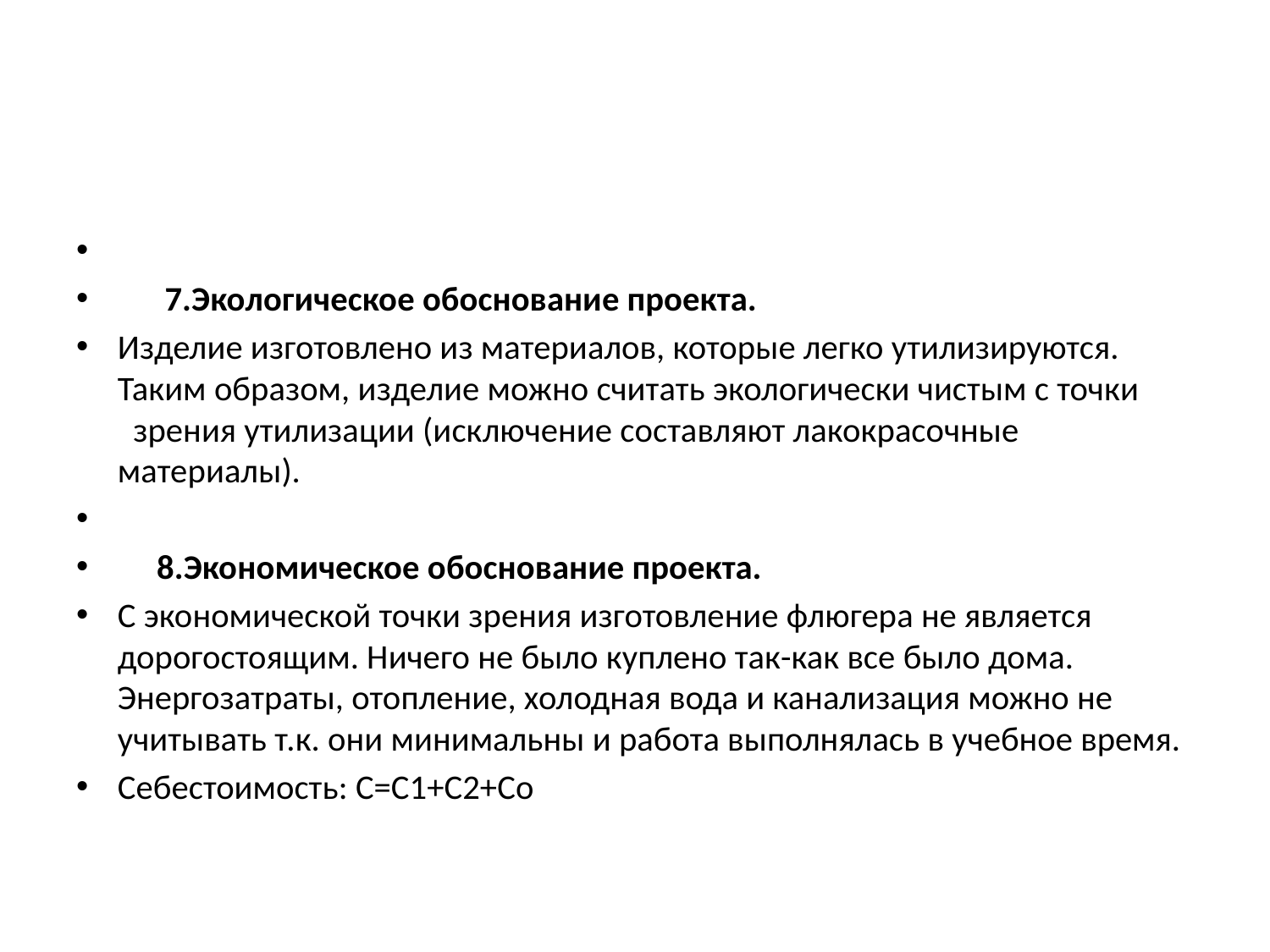

#

      7.Экологическое обоснование проекта.
Изделие изготовлено из материалов, которые легко утилизируются.       Таким образом, изделие можно считать экологически чистым с точки         зрения утилизации (исключение составляют лакокрасочные материалы).

     8.Экономическое обоснование проекта.
С экономической точки зрения изготовление флюгера не является дорогостоящим. Ничего не было куплено так-как все было дома. Энергозатраты, отопление, холодная вода и канализация можно не учитывать т.к. они минимальны и работа выполнялась в учебное время.
Себестоимость: С=С1+С2+Со